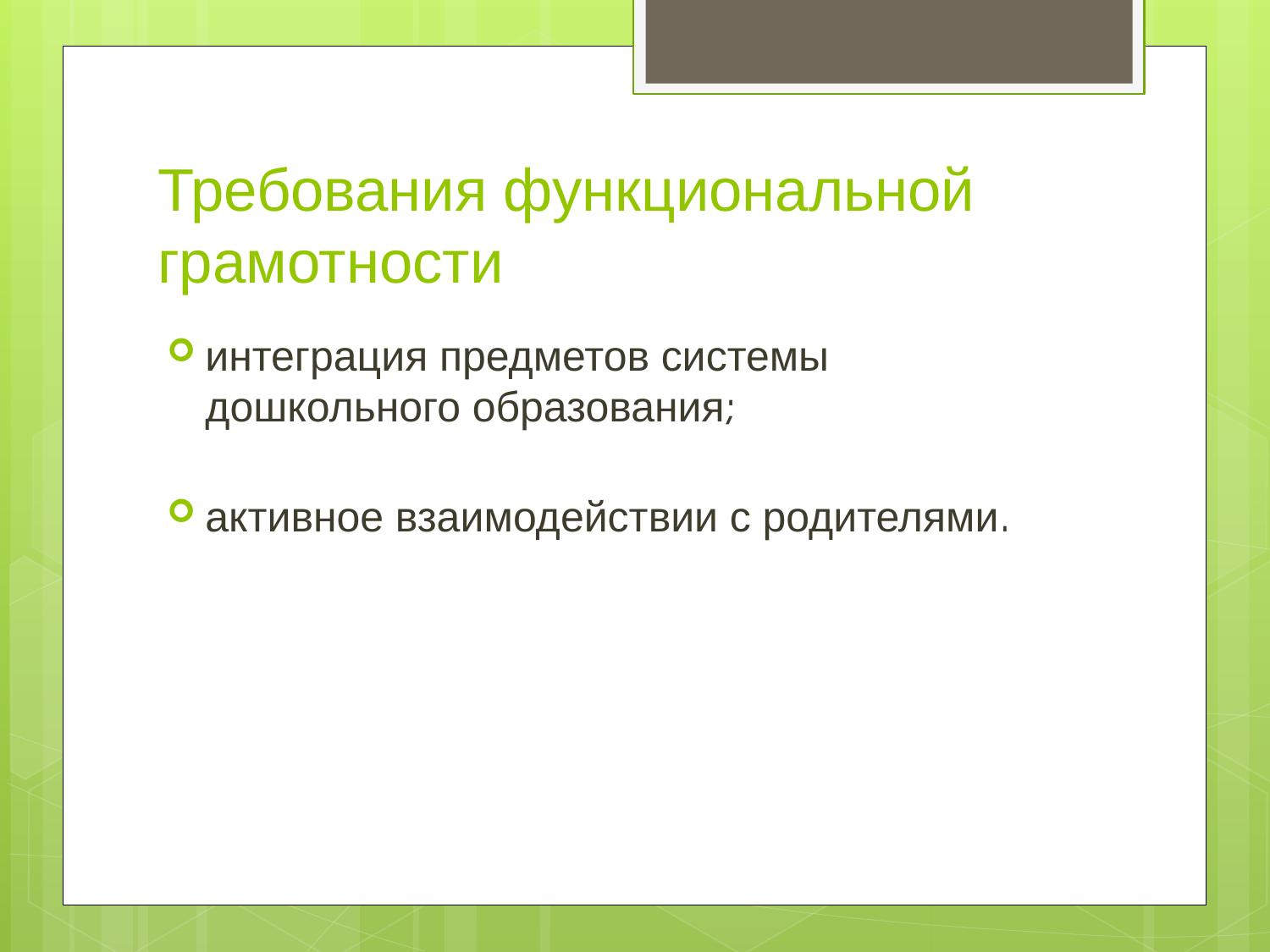

# Требования функциональной грамотности
интеграция предметов системы дошкольного образования;
активное взаимодействии с родителями.